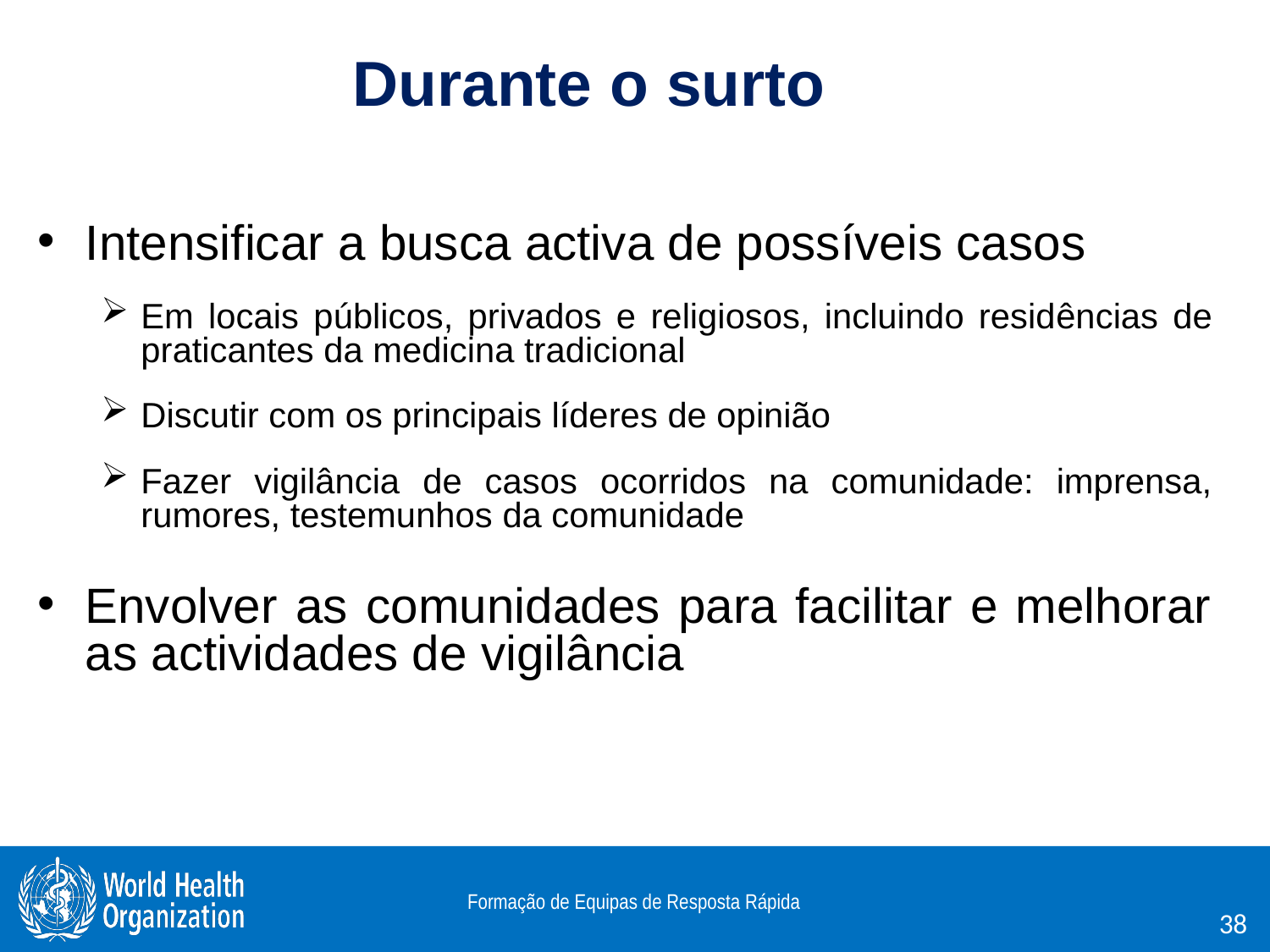

# Durante o surto
Intensificar a busca activa de possíveis casos
Em locais públicos, privados e religiosos, incluindo residências de praticantes da medicina tradicional
Discutir com os principais líderes de opinião
Fazer vigilância de casos ocorridos na comunidade: imprensa, rumores, testemunhos da comunidade

Envolver as comunidades para facilitar e melhorar as actividades de vigilância